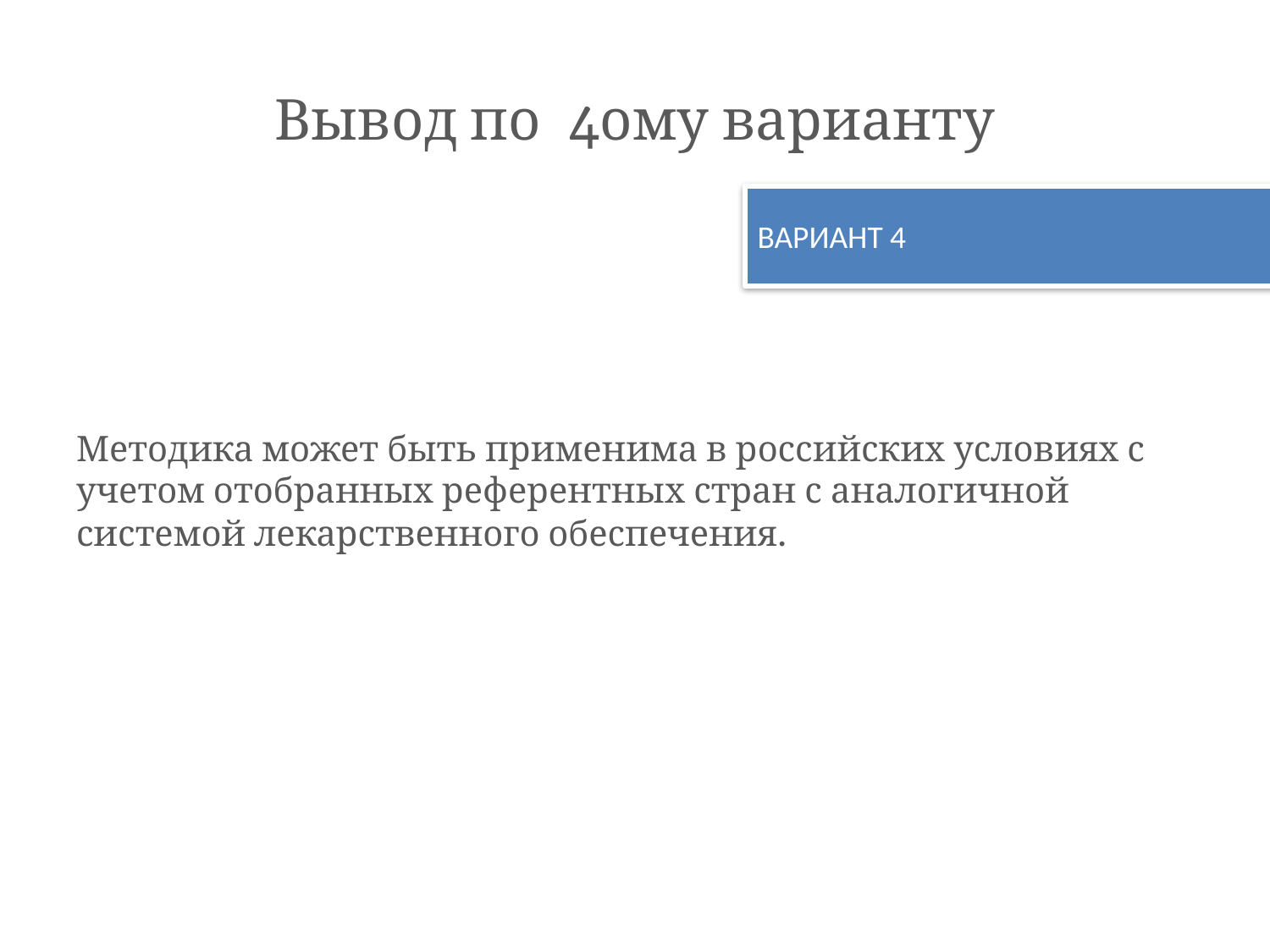

# Вывод по  4ому варианту
ВАРИАНТ 4

Методика может быть применима в российских условиях с учетом отобранных референтных стран с аналогичной системой лекарственного обеспечения.